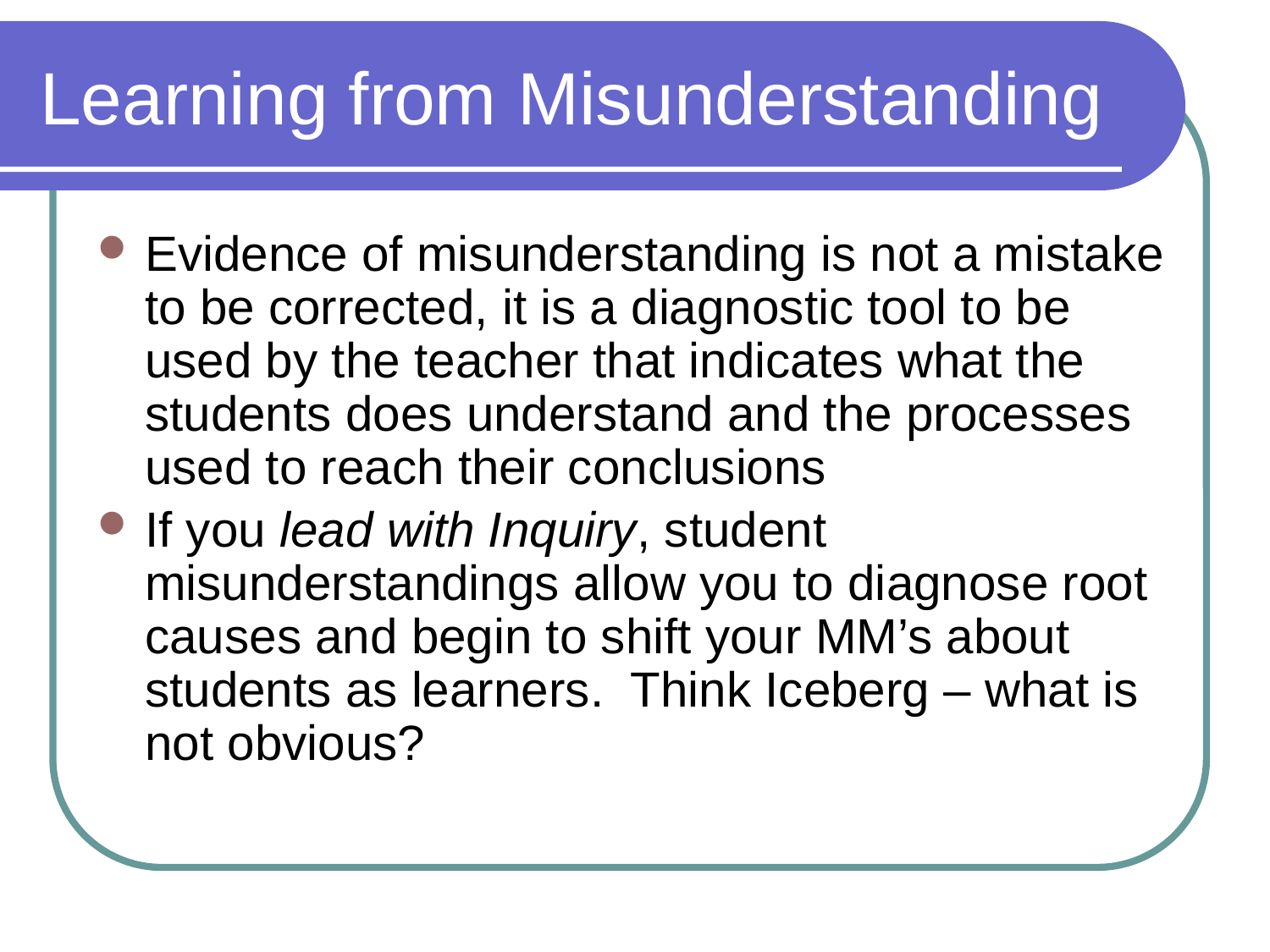

# Learning from Misunderstanding
Evidence of misunderstanding is not a mistake to be corrected, it is a diagnostic tool to be used by the teacher that indicates what the students does understand and the processes used to reach their conclusions
If you lead with Inquiry, student misunderstandings allow you to diagnose root causes and begin to shift your MM’s about students as learners.  Think Iceberg – what is not obvious?